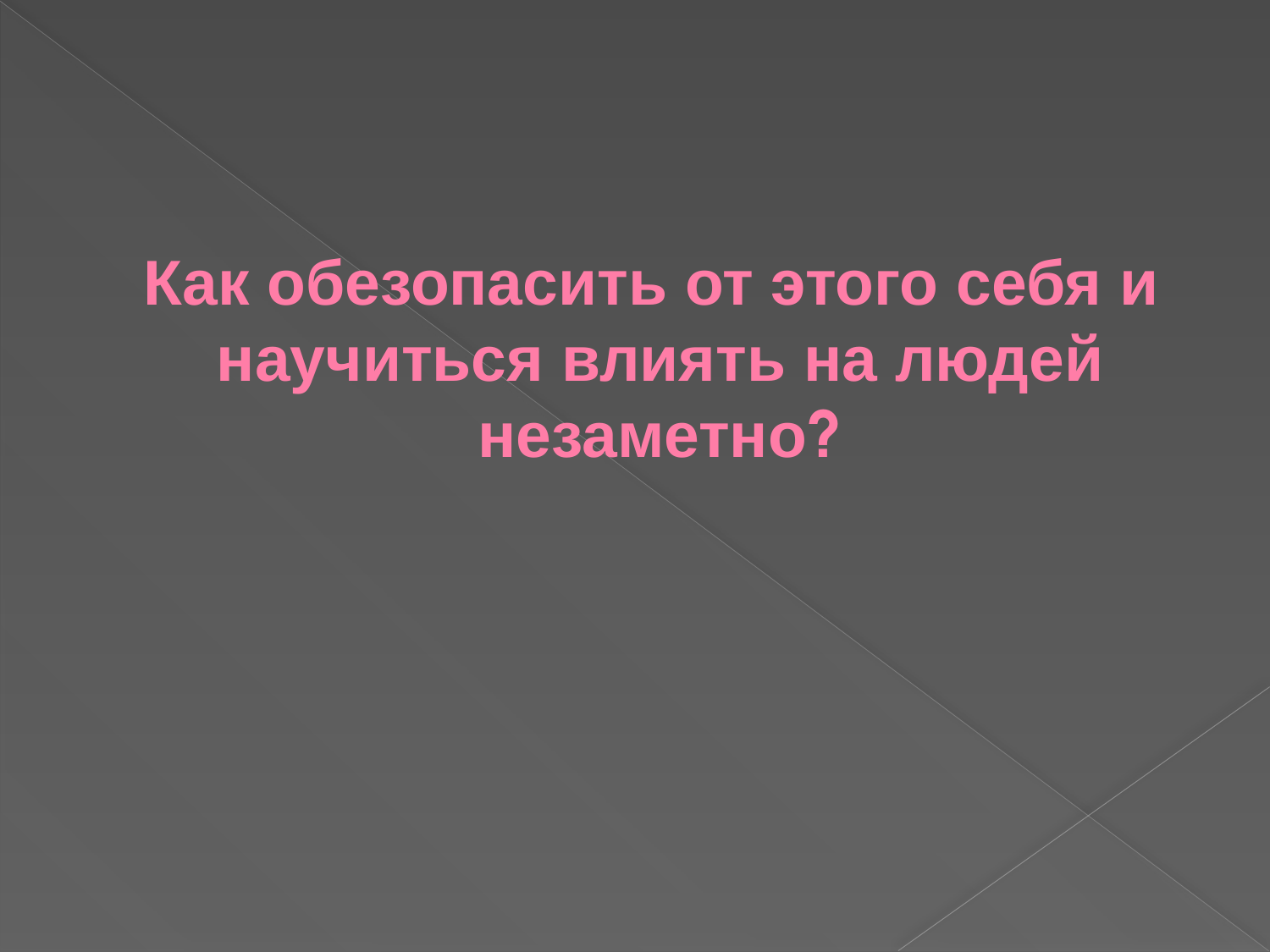

# Как обезопасить от этого себя и  научиться влиять на людей незаметно?